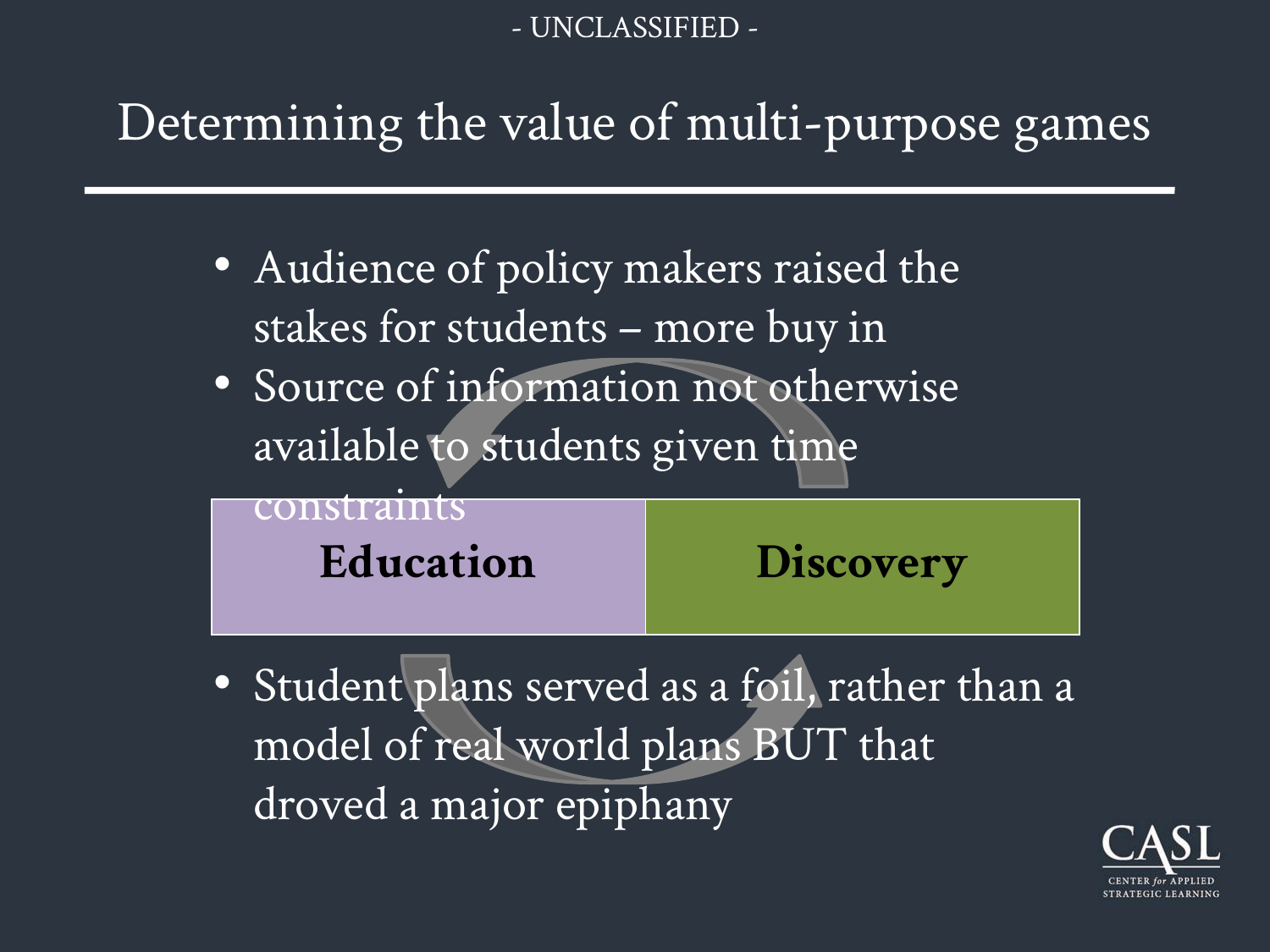

- UNCLASSIFIED -
# Determining the value of multi-purpose games

Audience of policy makers raised the stakes for students – more buy in
Source of information not otherwise available to students given time constraints

| Education | Discovery |
| --- | --- |
Student plans served as a foil, rather than a model of real world plans BUT that droved a major epiphany